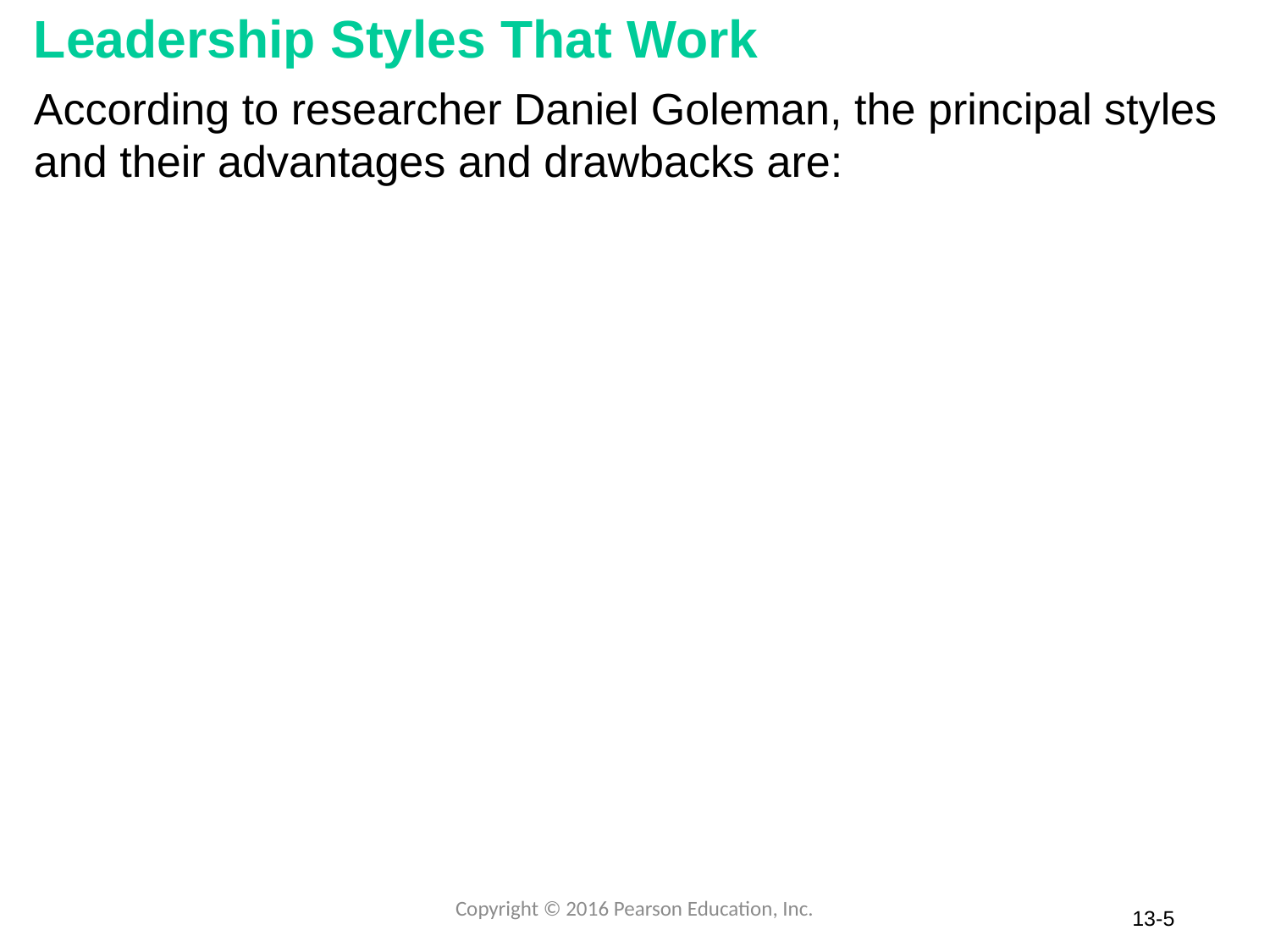

# Leadership Styles That Work
According to researcher Daniel Goleman, the principal styles and their advantages and drawbacks are:

Copyright © 2016 Pearson Education, Inc.